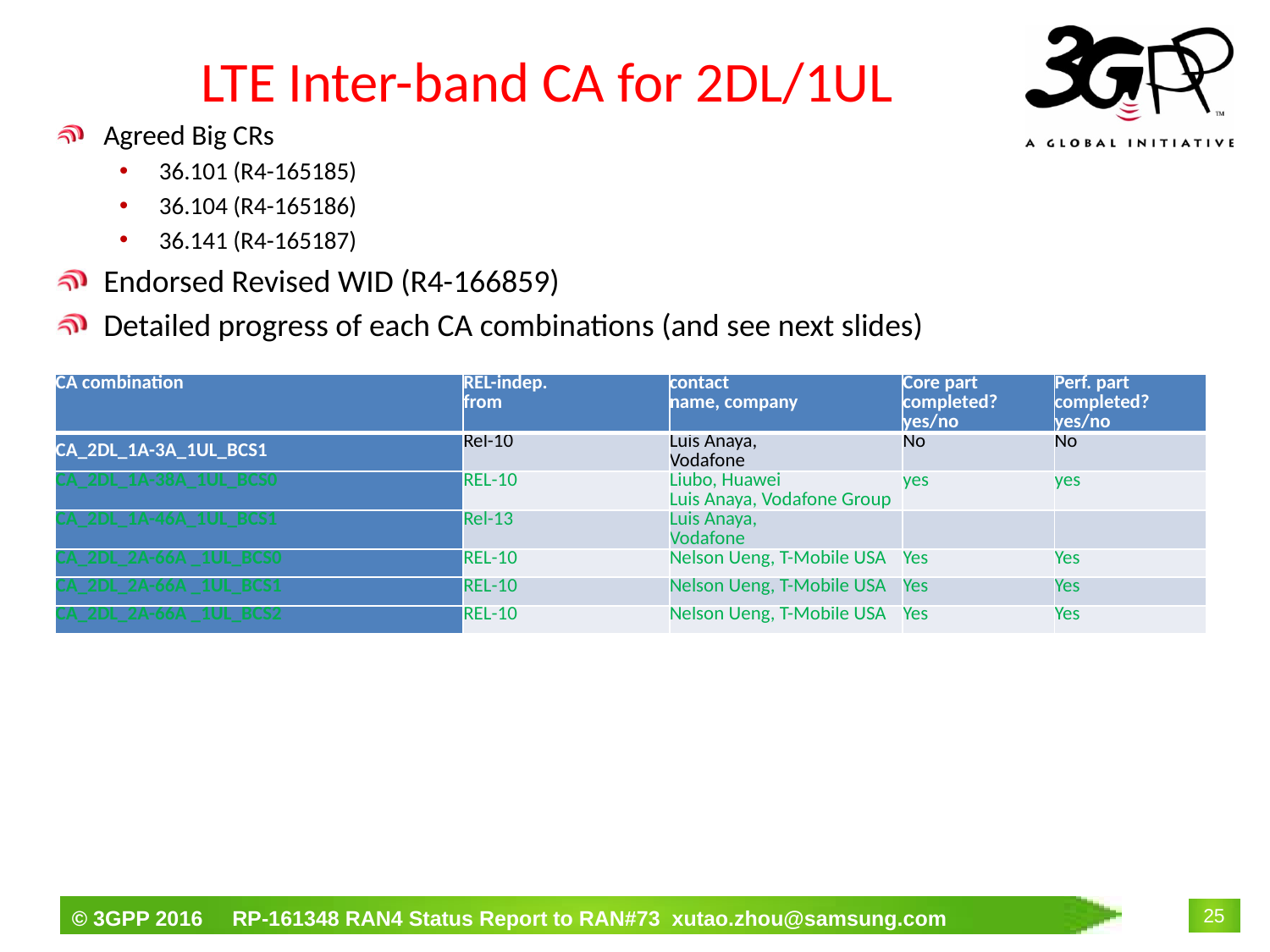

# LTE Inter-band CA for 2DL/1UL
Agreed Big CRs
36.101 (R4-165185)
36.104 (R4-165186)
36.141 (R4-165187)
Endorsed Revised WID (R4-166859)
Detailed progress of each CA combinations (and see next slides)

| CA combination | REL-indep. from | contact name, company | Core part completed? yes/no | Perf. part completed? yes/no |
| --- | --- | --- | --- | --- |
| CA\_2DL\_1A-3A\_1UL\_BCS1 | Rel-10 | Luis Anaya, Vodafone | No | No |
| CA\_2DL\_1A-38A\_1UL\_BCS0 | REL-10 | Liubo, Huawei Luis Anaya, Vodafone Group | yes | yes |
| CA\_2DL\_1A-46A\_1UL\_BCS1 | Rel-13 | Luis Anaya, Vodafone |  |  |
| CA\_2DL\_2A-66A \_1UL\_BCS0 | REL-10 | Nelson Ueng, T-Mobile USA | Yes | Yes |
| CA\_2DL\_2A-66A \_1UL\_BCS1 | REL-10 | Nelson Ueng, T-Mobile USA | Yes | Yes |
| CA\_2DL\_2A-66A \_1UL\_BCS2 | REL-10 | Nelson Ueng, T-Mobile USA | Yes | Yes |